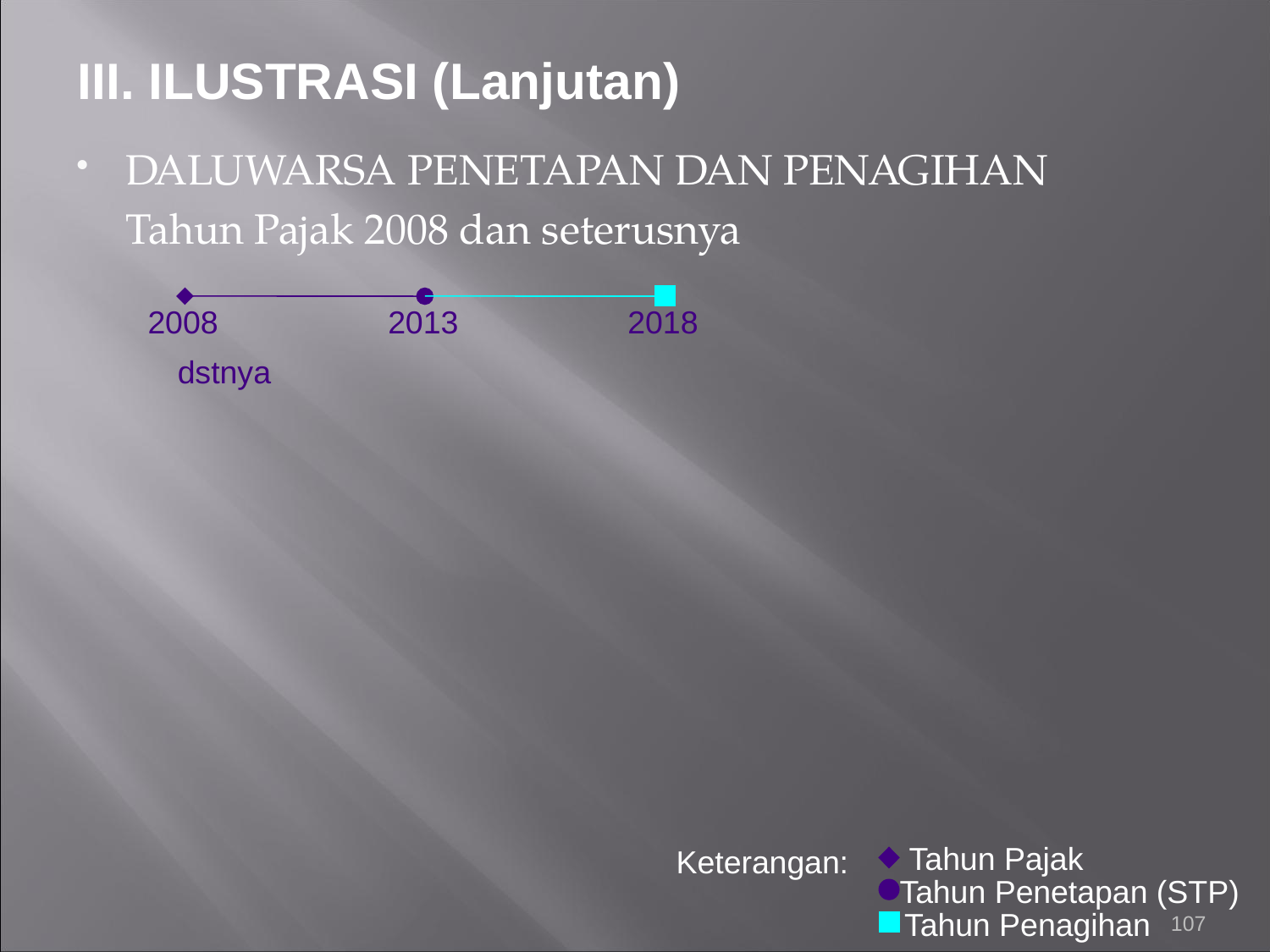

III. ILUSTRASI (Lanjutan)
DALUWARSA PENETAPAN DAN PENAGIHAN
Tahun Pajak 2008 dan seterusnya

2008

2013

2018
dstnya
Tahun Pajak
Keterangan:

Tahun Penetapan (STP)

107
Tahun Penagihan